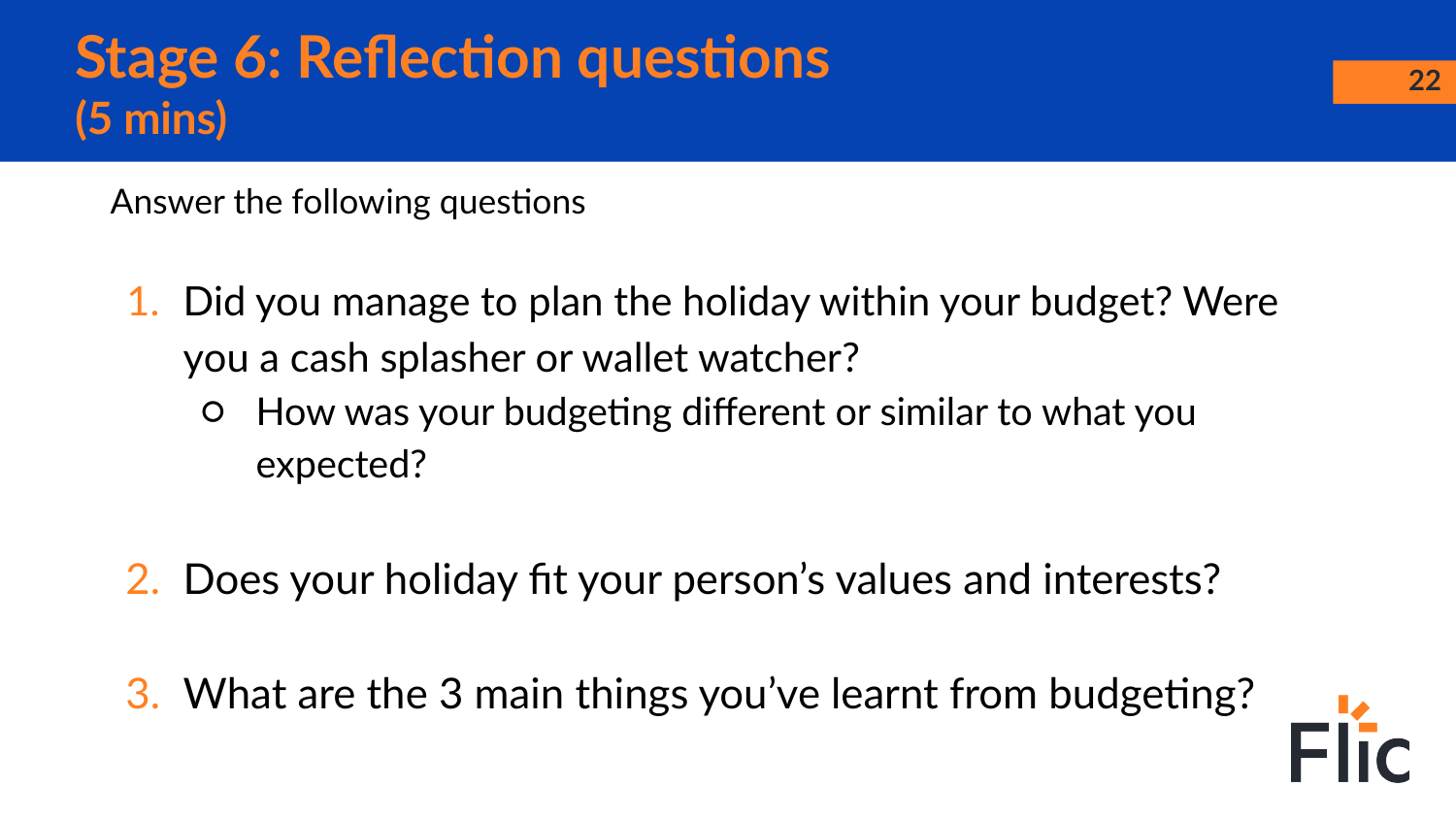

# Stage 6: Reflection questions
(5 mins)

22
Answer the following questions

Did you manage to plan the holiday within your budget? Were you a cash splasher or wallet watcher?
How was your budgeting different or similar to what you expected?

Does your holiday fit your person’s values and interests?

What are the 3 main things you’ve learnt from budgeting?